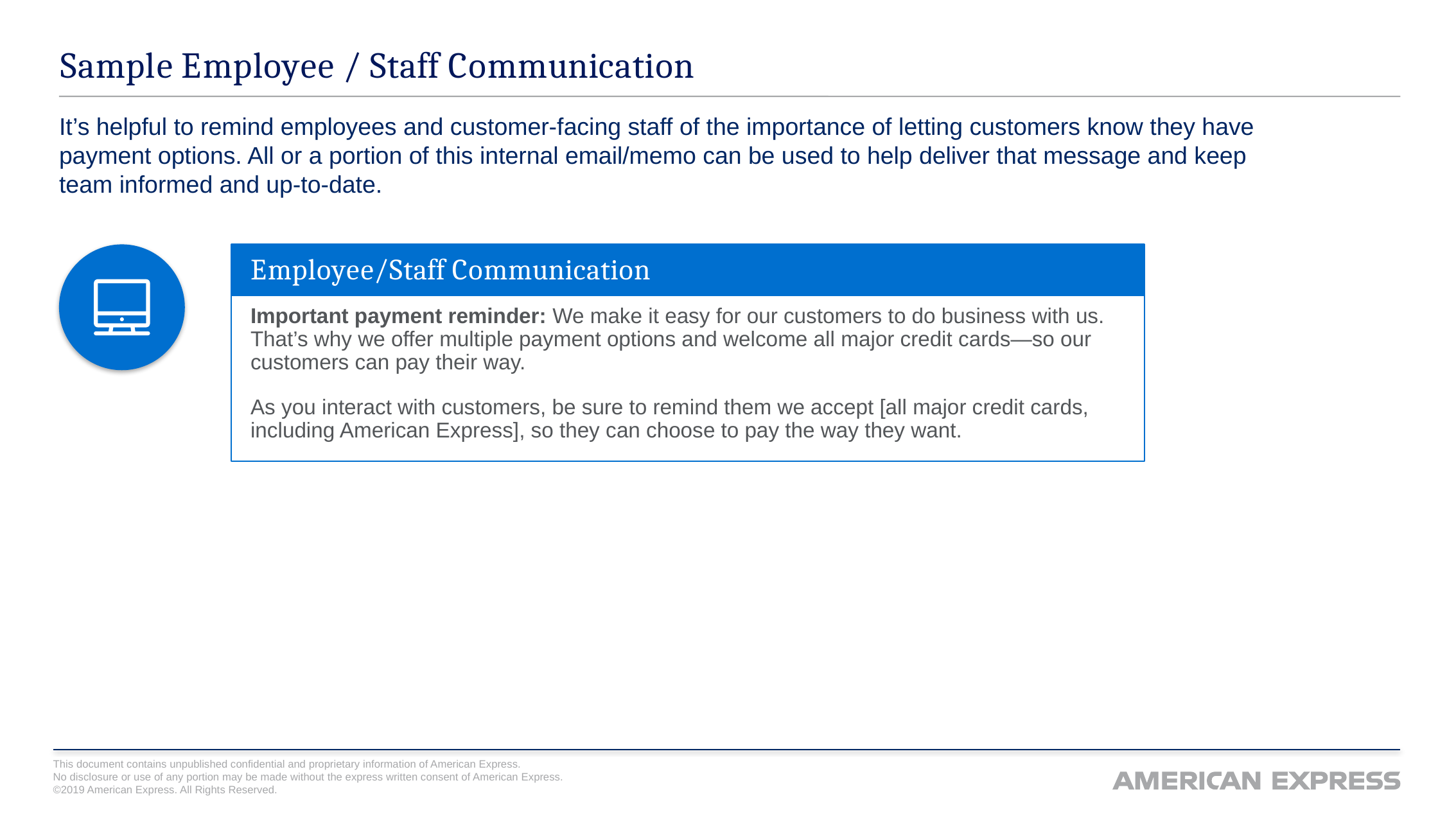

# Sample Employee / Staff Communication
It’s helpful to remind employees and customer-facing staff of the importance of letting customers know they have payment options. All or a portion of this internal email/memo can be used to help deliver that message and keep team informed and up-to-date.

Employee/Staff Communication
Important payment reminder: We make it easy for our customers to do business with us. That’s why we offer multiple payment options and welcome all major credit cards—so our customers can pay their way.
As you interact with customers, be sure to remind them we accept [all major credit cards, including American Express], so they can choose to pay the way they want.